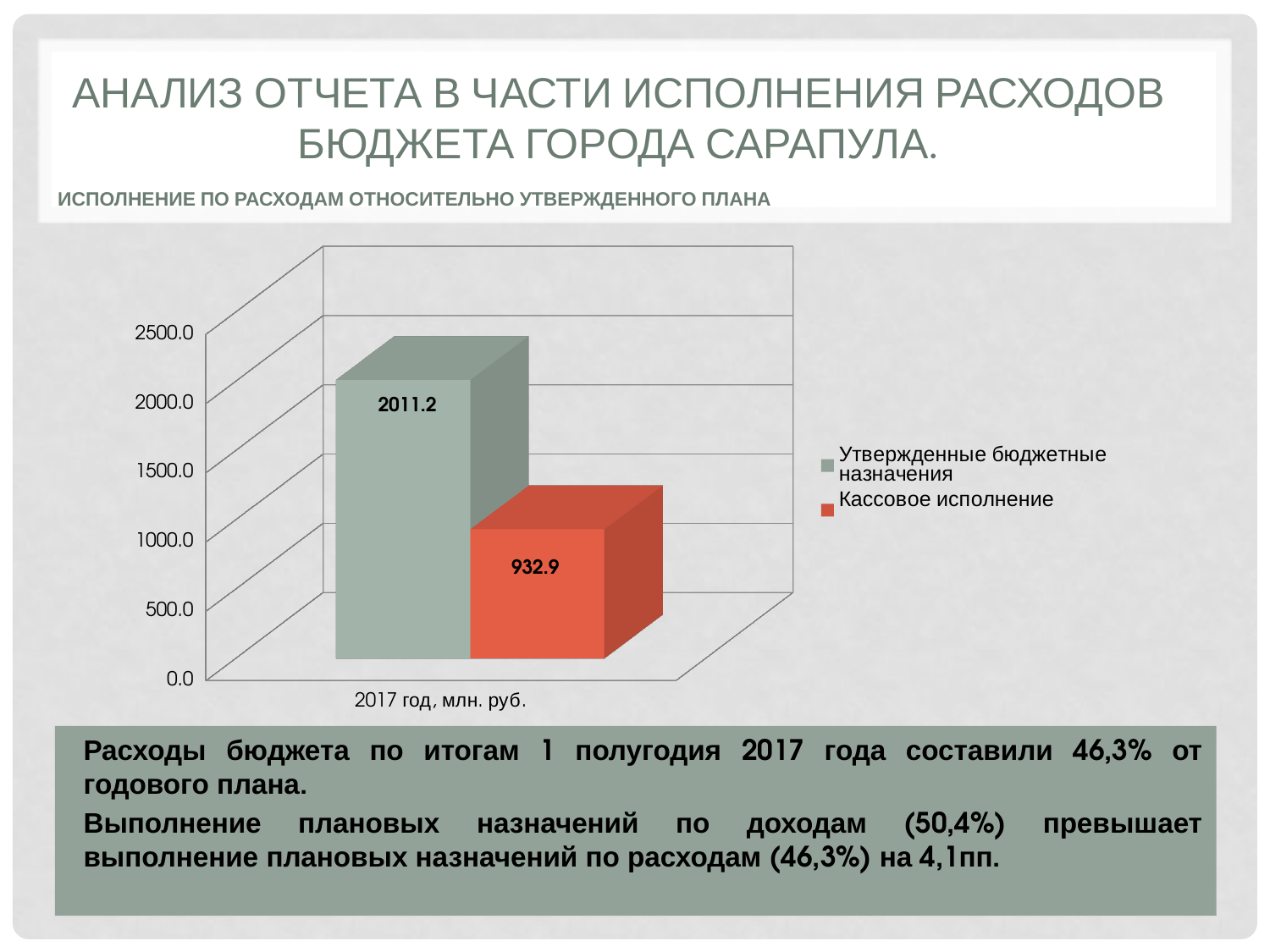

# Анализ отчета в части исполнения расходов бюджета города Сарапула.
Исполнение по расходам относительно утвержденного плана

[unsupported chart]

Расходы бюджета по итогам 1 полугодия 2017 года составили 46,3% от годового плана.
Выполнение плановых назначений по доходам (50,4%) превышает выполнение плановых назначений по расходам (46,3%) на 4,1пп.
12